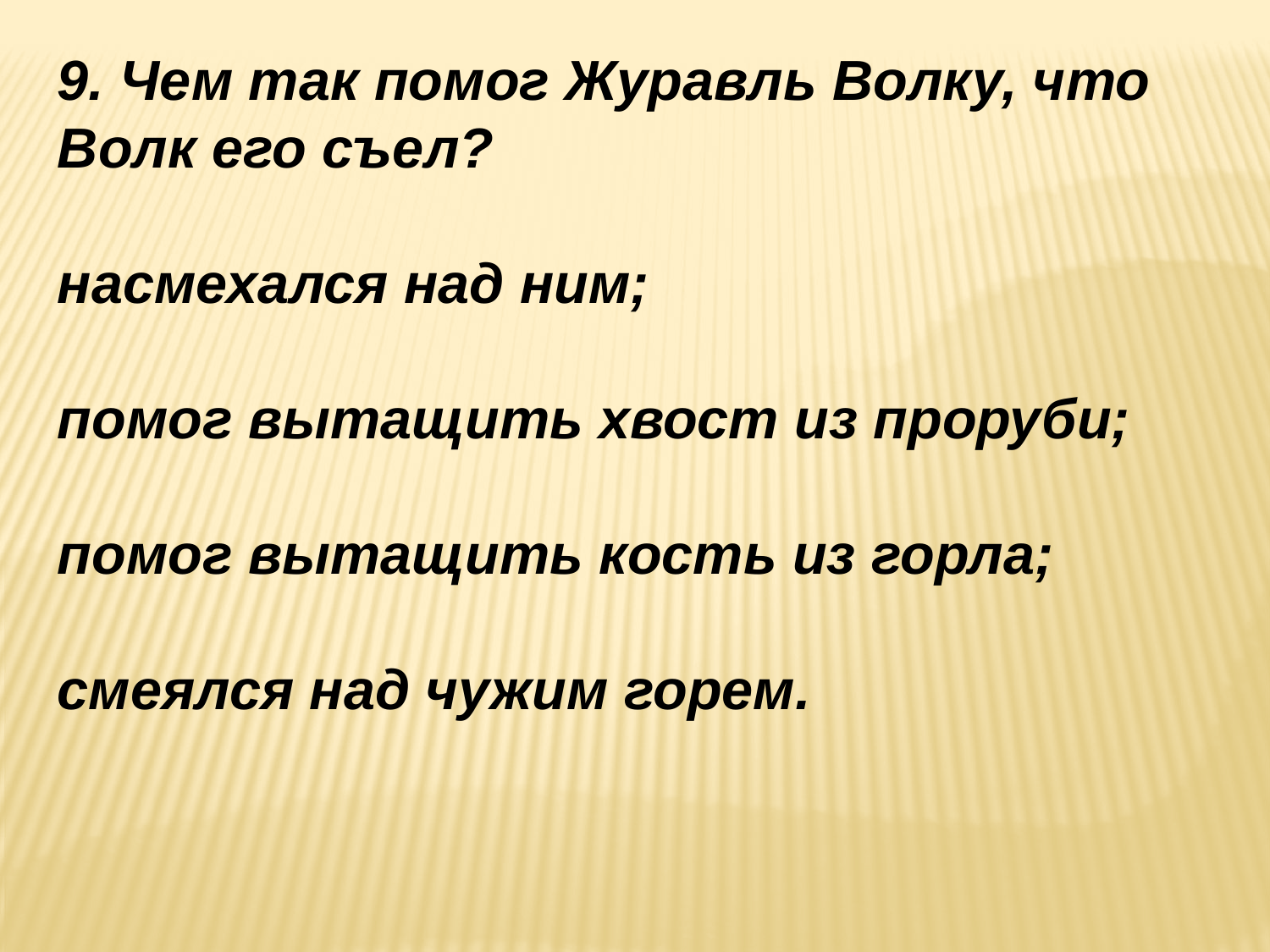

9. Чем так помог Журавль Волку, что Волк его съел?

насмехался над ним;

помог вытащить хвост из проруби;

помог вытащить кость из горла;

смеялся над чужим горем.